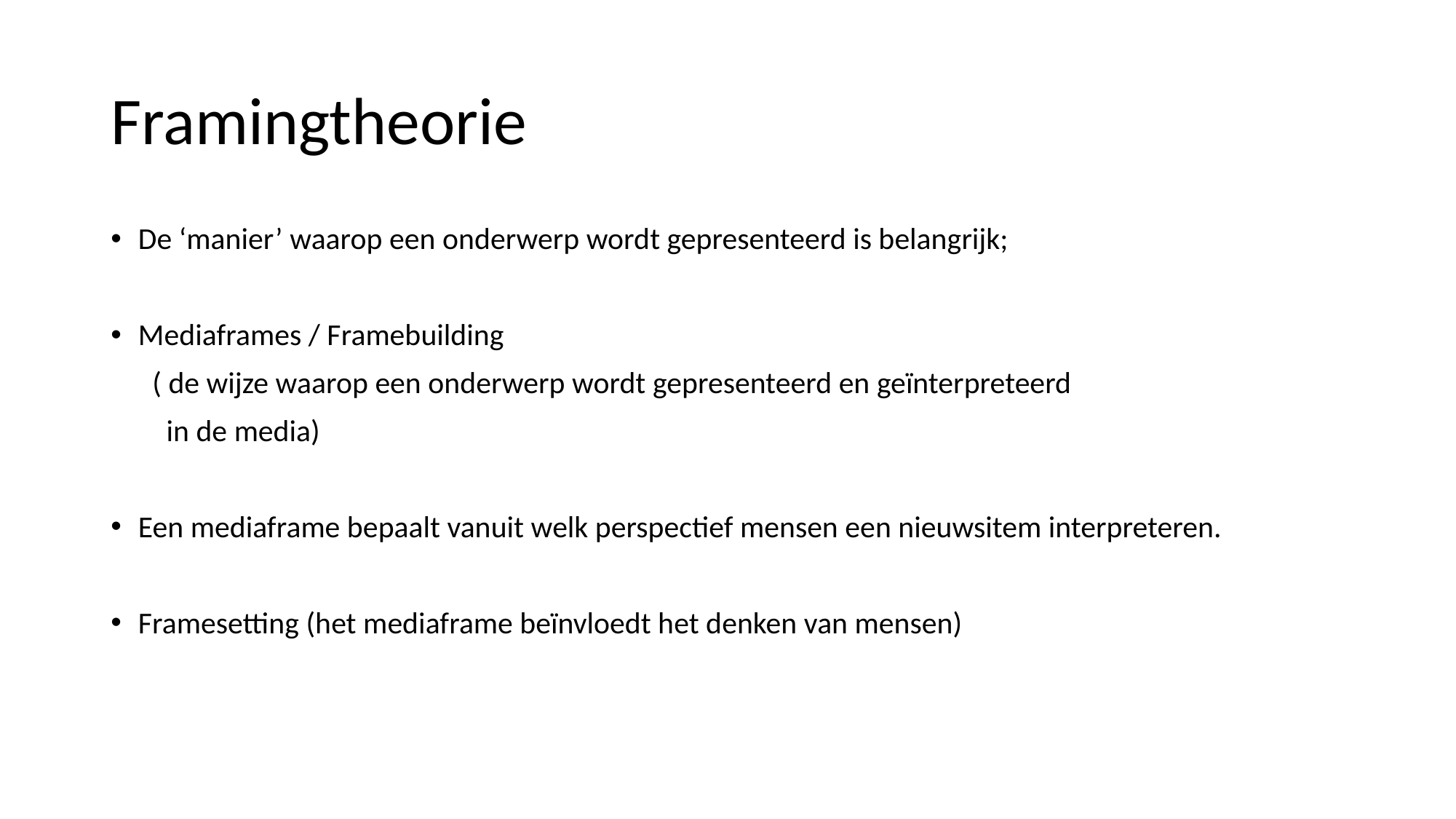

# Framingtheorie
De ‘manier’ waarop een onderwerp wordt gepresenteerd is belangrijk;

Mediaframes / Framebuilding
      ( de wijze waarop een onderwerp wordt gepresenteerd en geïnterpreteerd
        in de media)

Een mediaframe bepaalt vanuit welk perspectief mensen een nieuwsitem interpreteren.

Framesetting (het mediaframe beïnvloedt het denken van mensen)